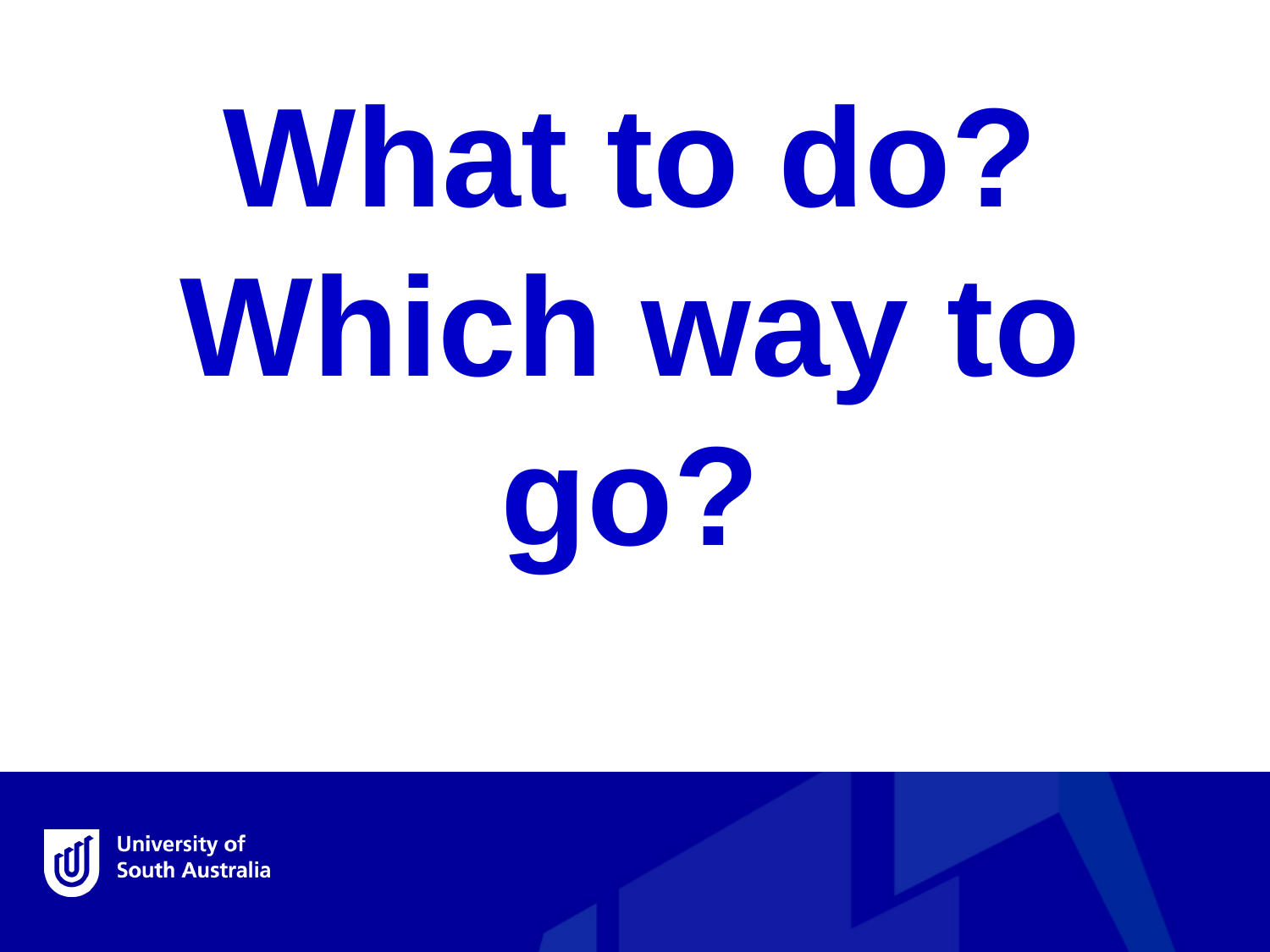

What to do? Which way to go?